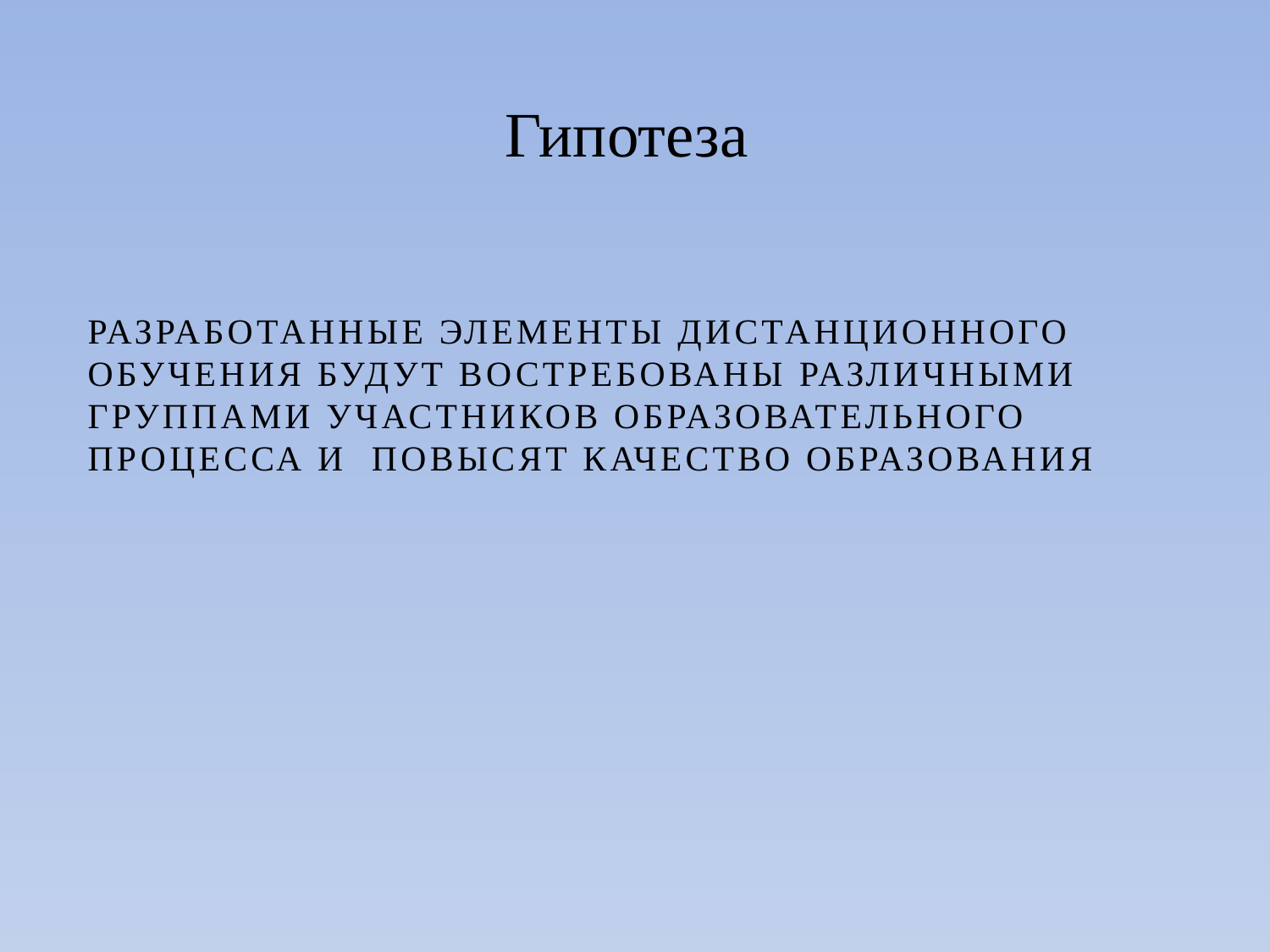

# Гипотеза

разработанные элементы дистанционного обучения будут востребованы различными группами участников образовательного процесса и  повысят качество образования